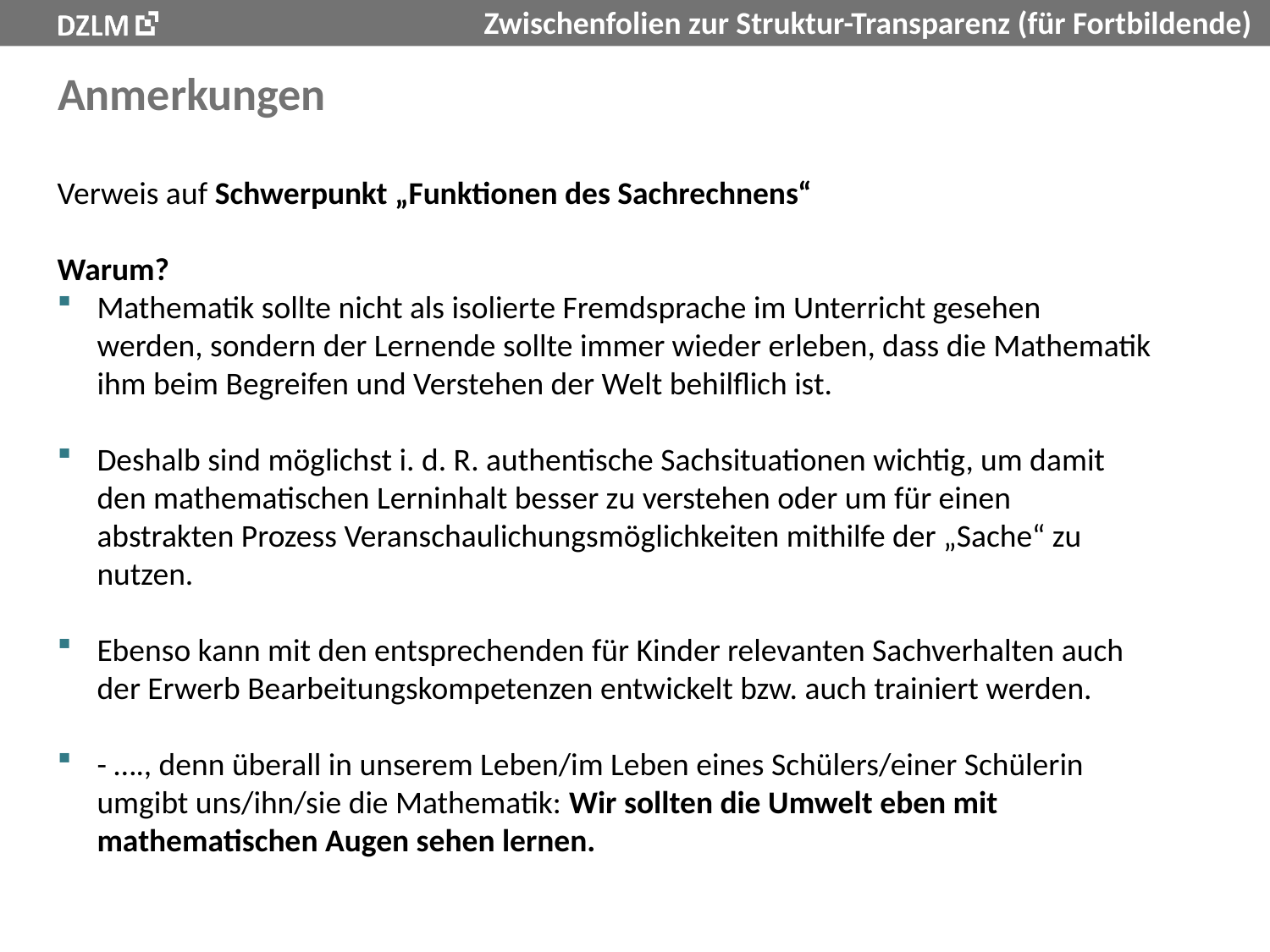

# Anmerkungen
Verweis auf Schwerpunkt „Funktionen des Sachrechnens“

Warum?
Mathematik sollte nicht als isolierte Fremdsprache im Unterricht gesehen werden, sondern der Lernende sollte immer wieder erleben, dass die Mathematik ihm beim Begreifen und Verstehen der Welt behilflich ist.

Deshalb sind möglichst i. d. R. authentische Sachsituationen wichtig, um damit den mathematischen Lerninhalt besser zu verstehen oder um für einen abstrakten Prozess Veranschaulichungsmöglichkeiten mithilfe der „Sache“ zu nutzen.

Ebenso kann mit den entsprechenden für Kinder relevanten Sachverhalten auch der Erwerb Bearbeitungskompetenzen entwickelt bzw. auch trainiert werden.

- …., denn überall in unserem Leben/im Leben eines Schülers/einer Schülerin umgibt uns/ihn/sie die Mathematik: Wir sollten die Umwelt eben mit mathematischen Augen sehen lernen.